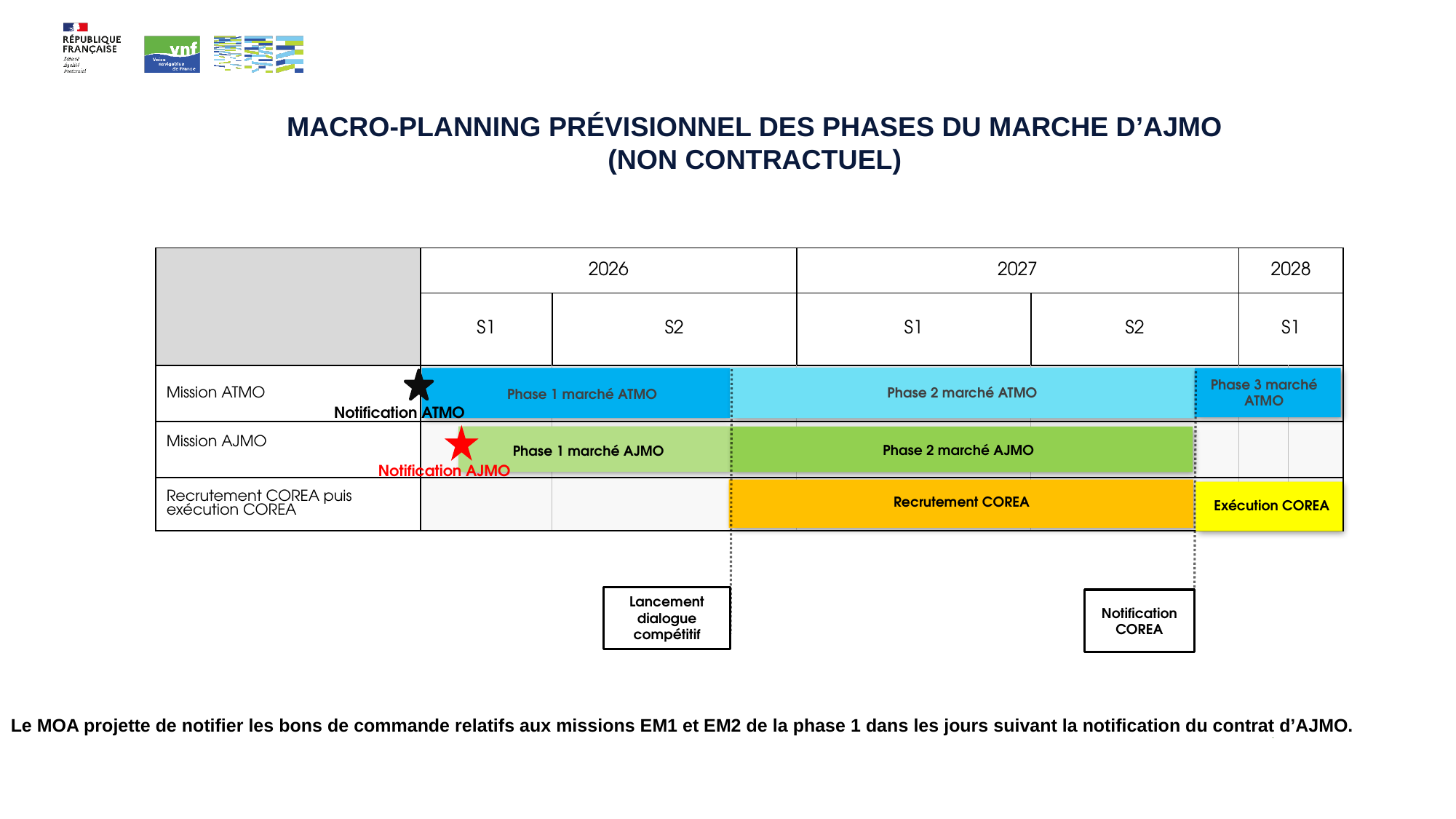

MACRO-PLANNING PRÉVISIONNEL DES PHASES DU MARCHE D’AJMO
(NON CONTRACTUEL)

|  | 2026 |  | 2027 |  | 2028 |  |
| --- | --- | --- | --- | --- | --- | --- |
|  | S1 | S2 | S1 | S2 | S1 |  |
| Mission ATMO |  |  |  |  |  |  |
| Mission AJMO |  |  |  |  |  |  |
| Recrutement COREA puis exécution COREA |  |  |  |  |  |  |
Phase 2 marché ATMO
Phase 3 marché ATMO
Phase 1 marché ATMO

Notification ATMO
Phase 1 marché AJMO
Phase 2 marché AJMO

Notification AJMO

Recrutement COREA
Exécution COREA
Lancement dialogue compétitif
Notification COREA
Le MOA projette de notifier les bons de commande relatifs aux missions EM1 et EM2 de la phase 1 dans les jours suivant la notification du contrat d’AJMO.